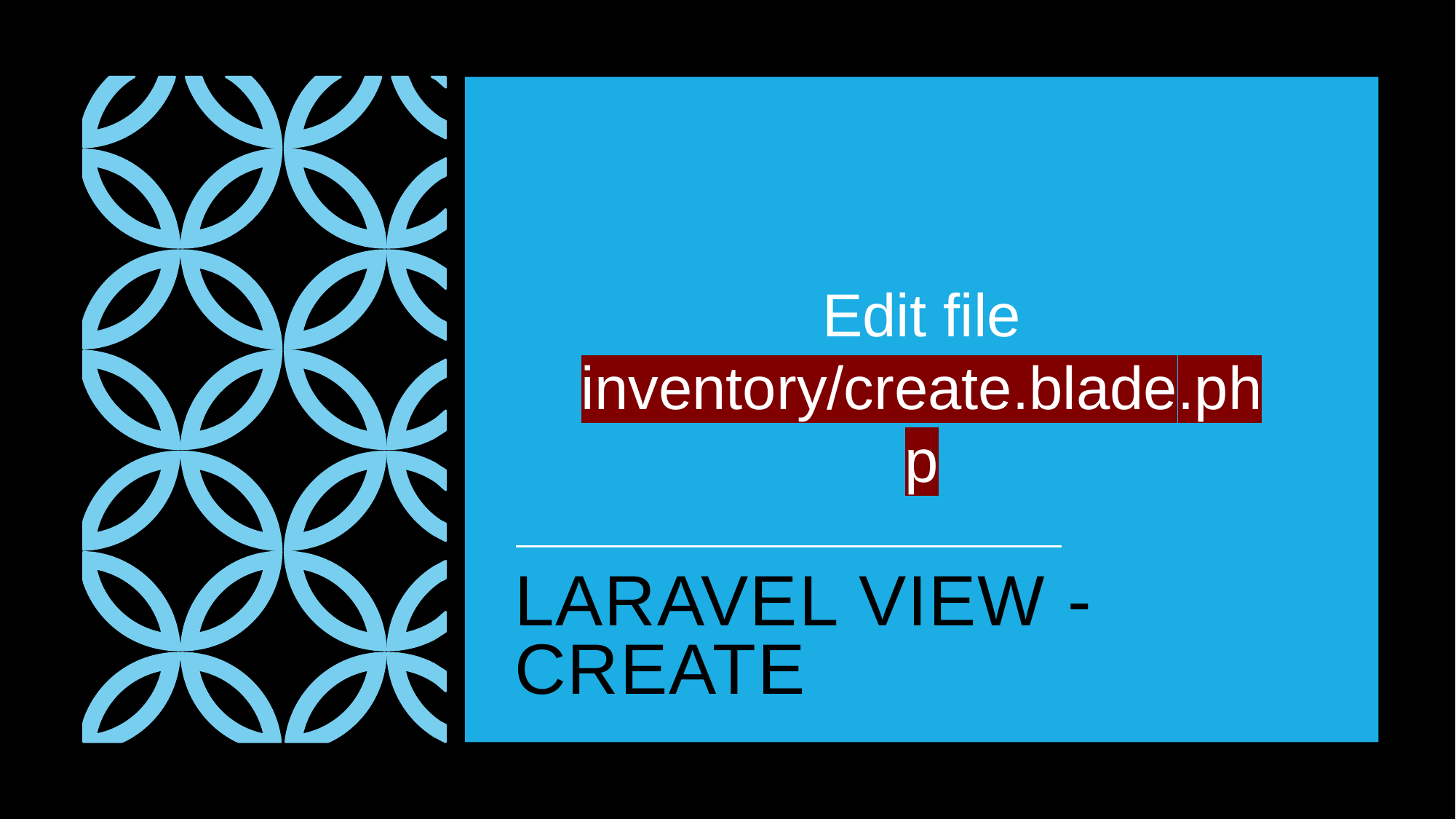

Edit file inventory/create.blade.php
# Laravel VIEW - CREATE